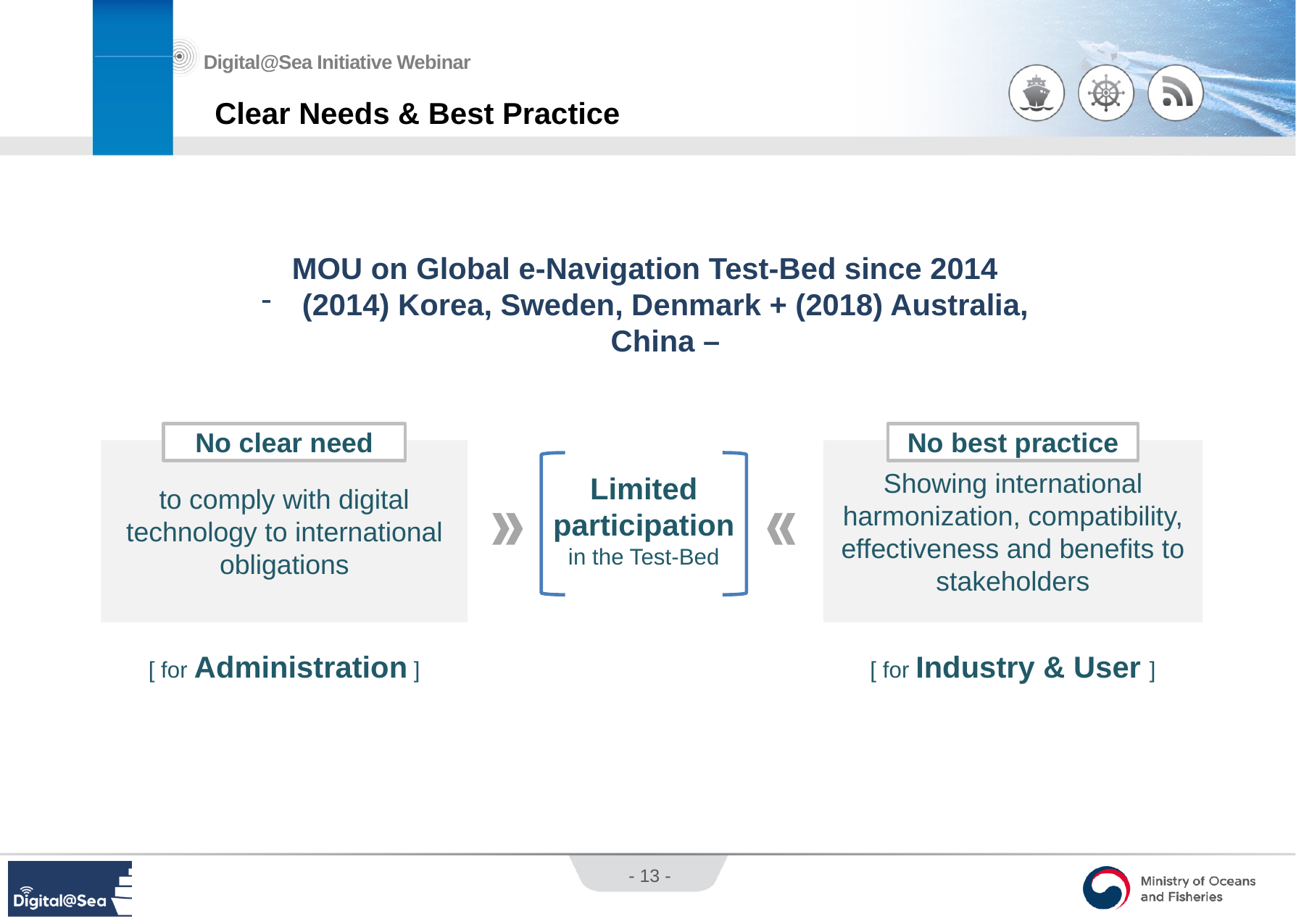

01
Clear Needs & Best Practice
MOU on Global e-Navigation Test-Bed since 2014
(2014) Korea, Sweden, Denmark + (2018) Australia, China –

No clear need
to comply with digital technology to international obligations
No best practice
Showing international harmonization, compatibility, effectiveness and benefits to stakeholders

Limited participation in the Test-Bed

[ for Industry & User ]
[ for Administration ]